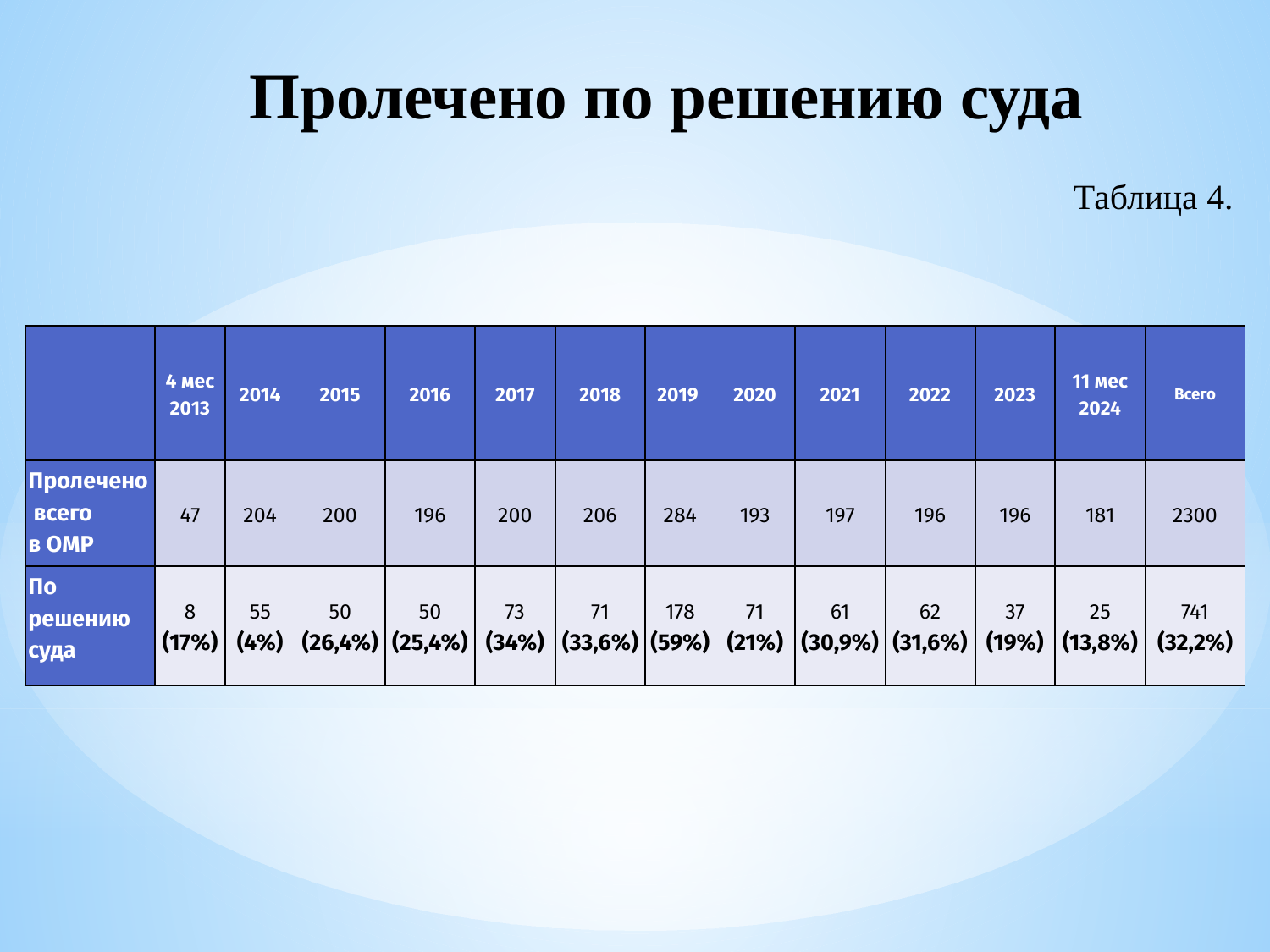

Пролечено по решению суда

Таблица 4.
|  | 4 мес 2013 | 2014 | 2015 | 2016 | 2017 | 2018 | 2019 | 2020 | 2021 | 2022 | 2023 | 11 мес 2024 | Всего |
| --- | --- | --- | --- | --- | --- | --- | --- | --- | --- | --- | --- | --- | --- |
| Пролечено всего в ОМР | 47 | 204 | 200 | 196 | 200 | 206 | 284 | 193 | 197 | 196 | 196 | 181 | 2300 |
| По решению суда | 8 (17%) | 55 (4%) | 50 (26,4%) | 50 (25,4%) | 73 (34%) | 71 (33,6%) | 178 (59%) | 71 (21%) | 61 (30,9%) | 62 (31,6%) | 37 (19%) | 25 (13,8%) | 741 (32,2%) |